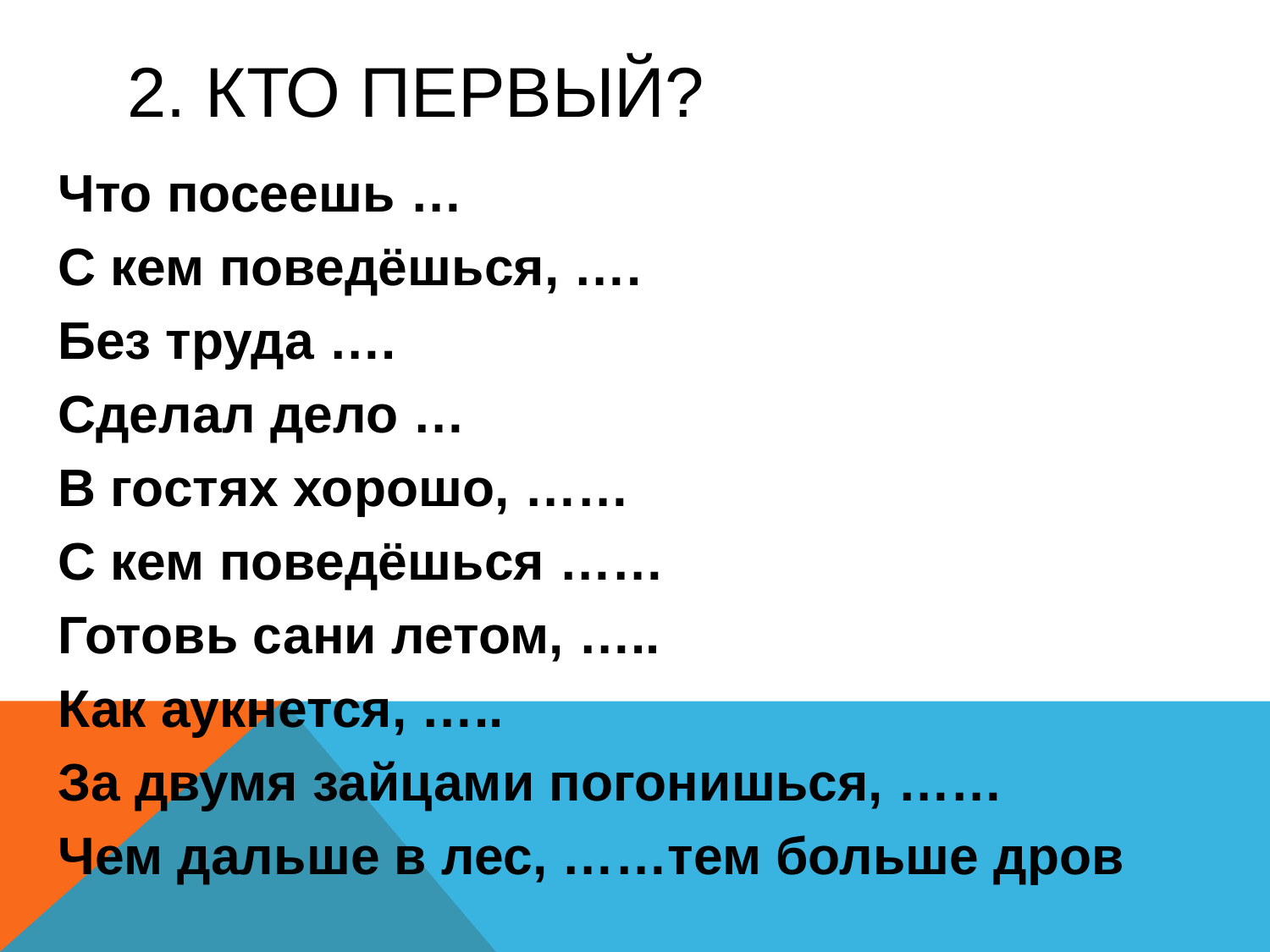

# 2. Кто первый?
Что посеешь …
С кем поведёшься, ….
Без труда ….
Сделал дело …
В гостях хорошо, ……
С кем поведёшься ……
Готовь сани летом, …..
Как аукнется, …..
За двумя зайцами погонишься, ……
Чем дальше в лес, ……тем больше дров